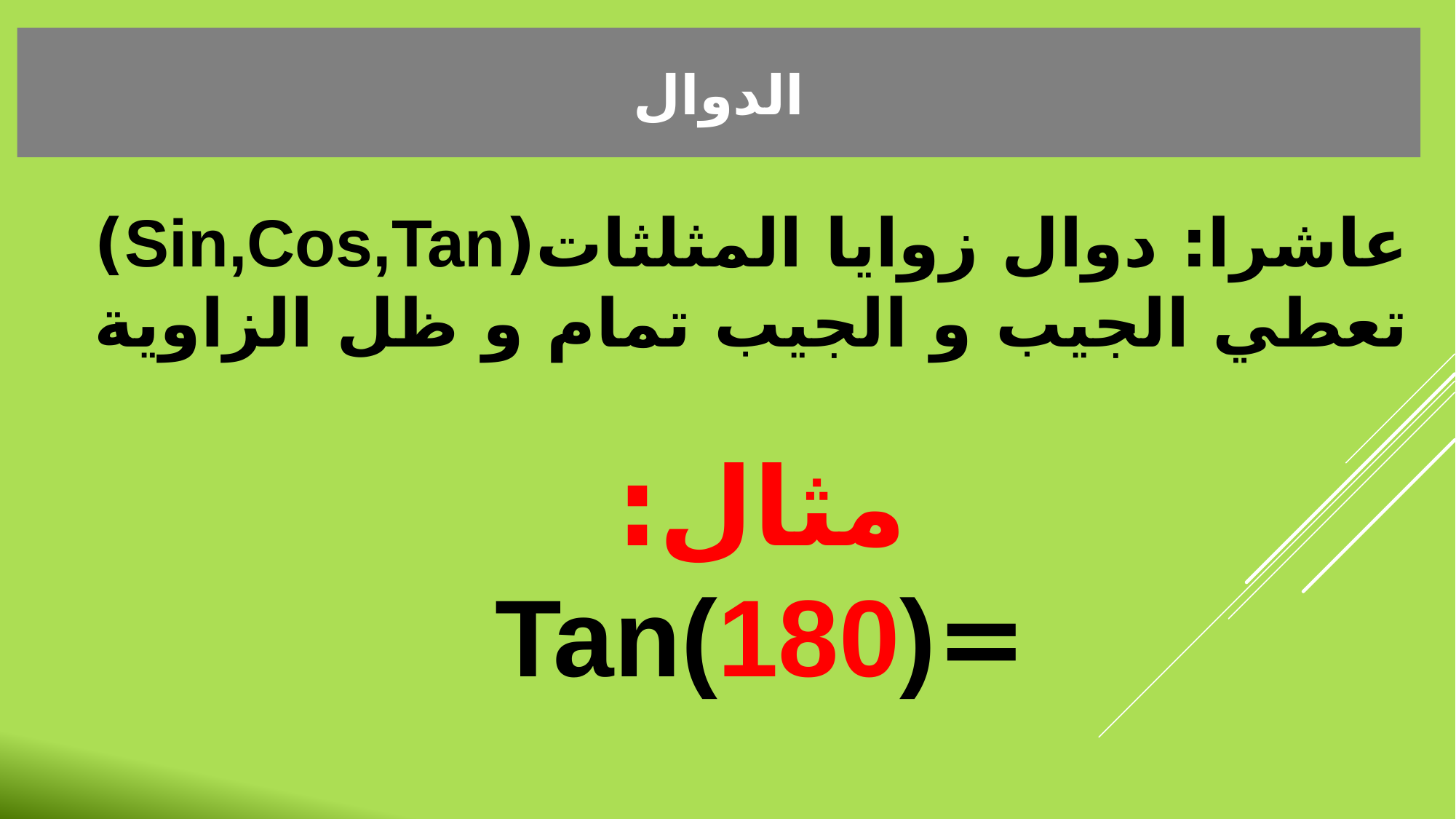

الدوال
عاشرا: دوال زوايا المثلثات(Sin,Cos,Tan)
	تعطي الجيب و الجيب تمام و ظل الزاوية
	مثال:
	=Tan(180)